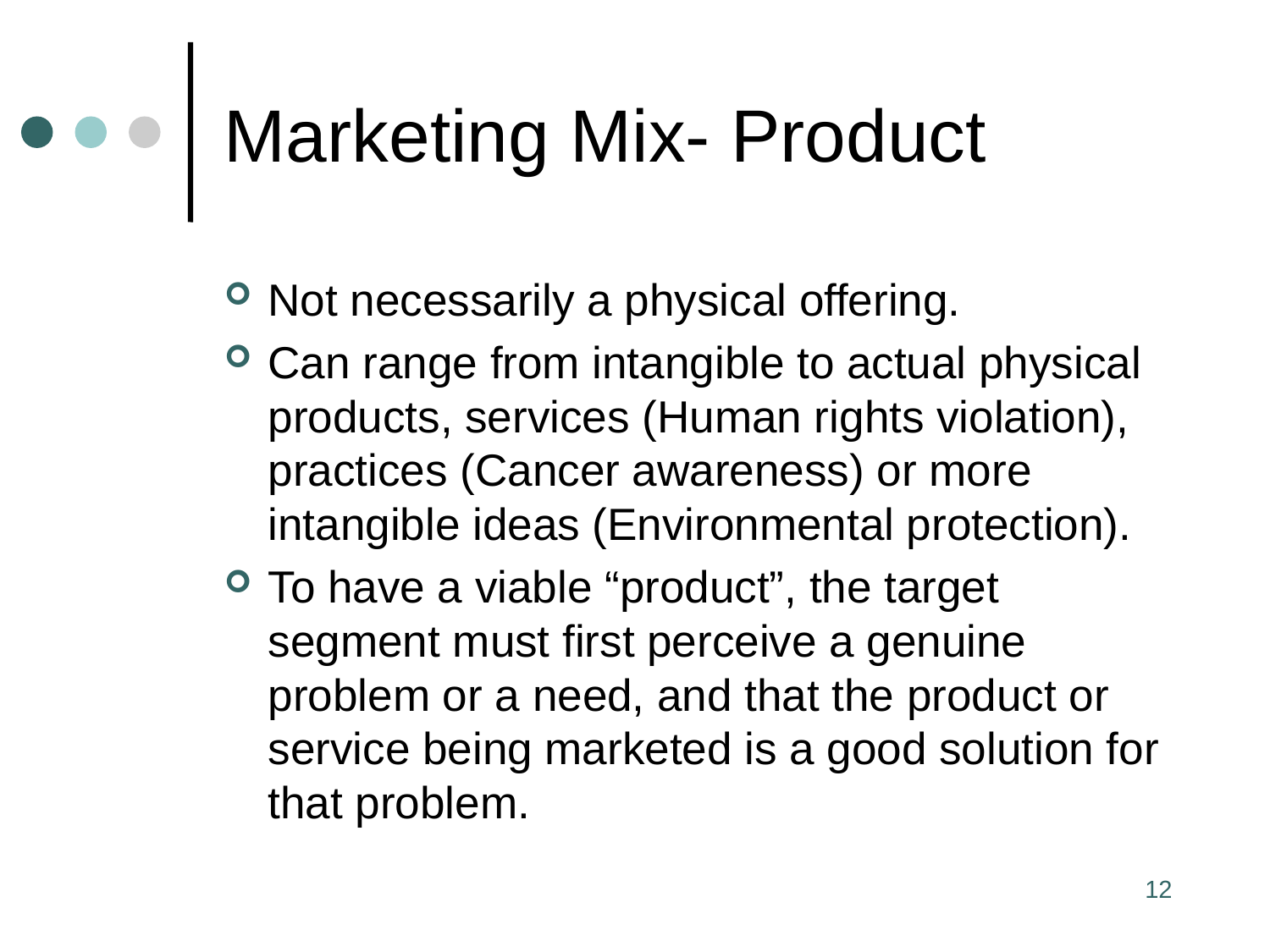

# Marketing Mix- Product
Not necessarily a physical offering.
Can range from intangible to actual physical products, services (Human rights violation), practices (Cancer awareness) or more intangible ideas (Environmental protection).
To have a viable “product”, the target segment must first perceive a genuine problem or a need, and that the product or service being marketed is a good solution for that problem.
12